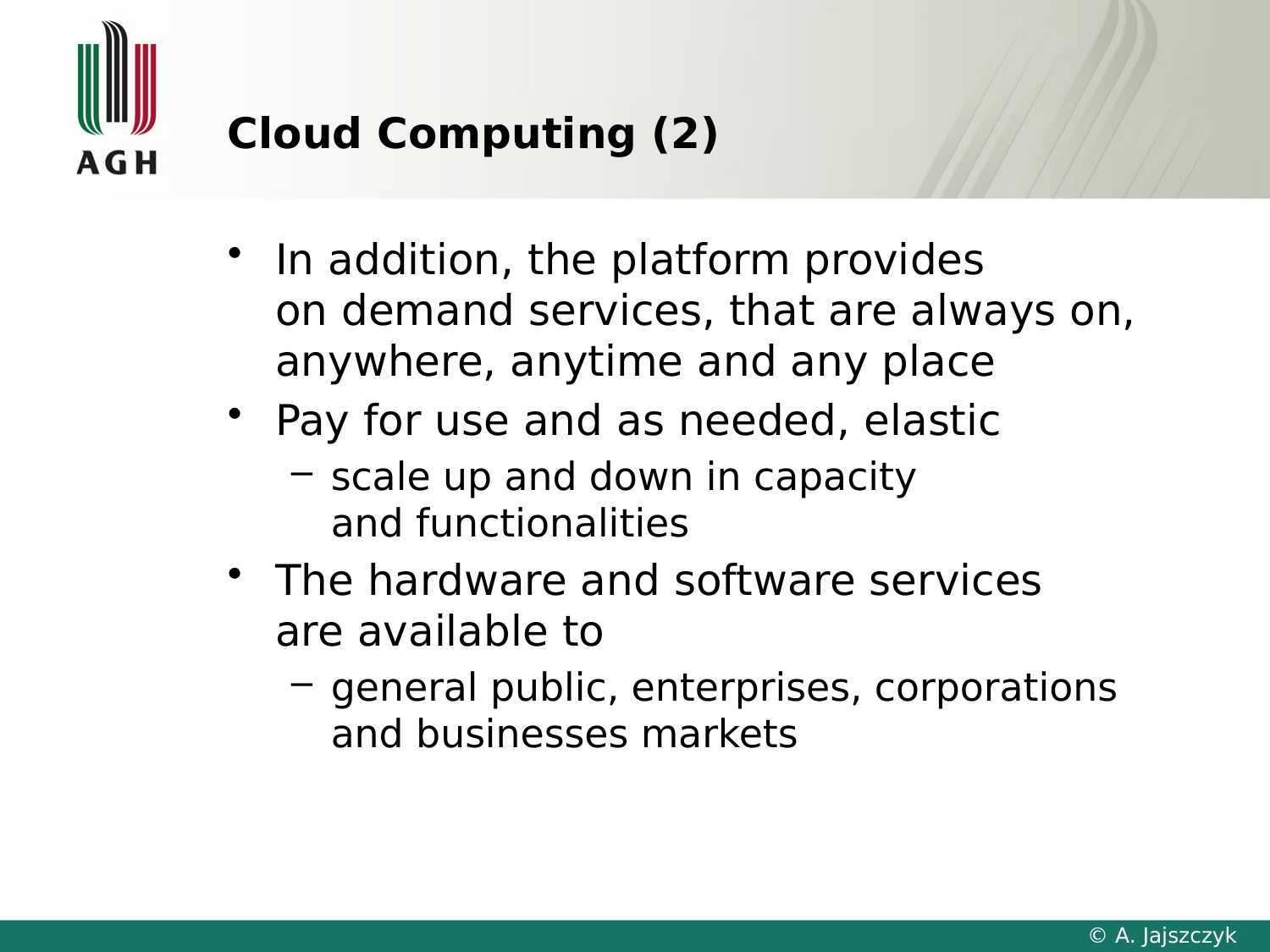

# Cloud Computing (2)
In addition, the platform provides
on demand services, that are always on, anywhere, anytime and any place
Pay for use and as needed, elastic
scale up and down in capacity
and functionalities
The hardware and software services
are available to
general public, enterprises, corporations and businesses markets
36